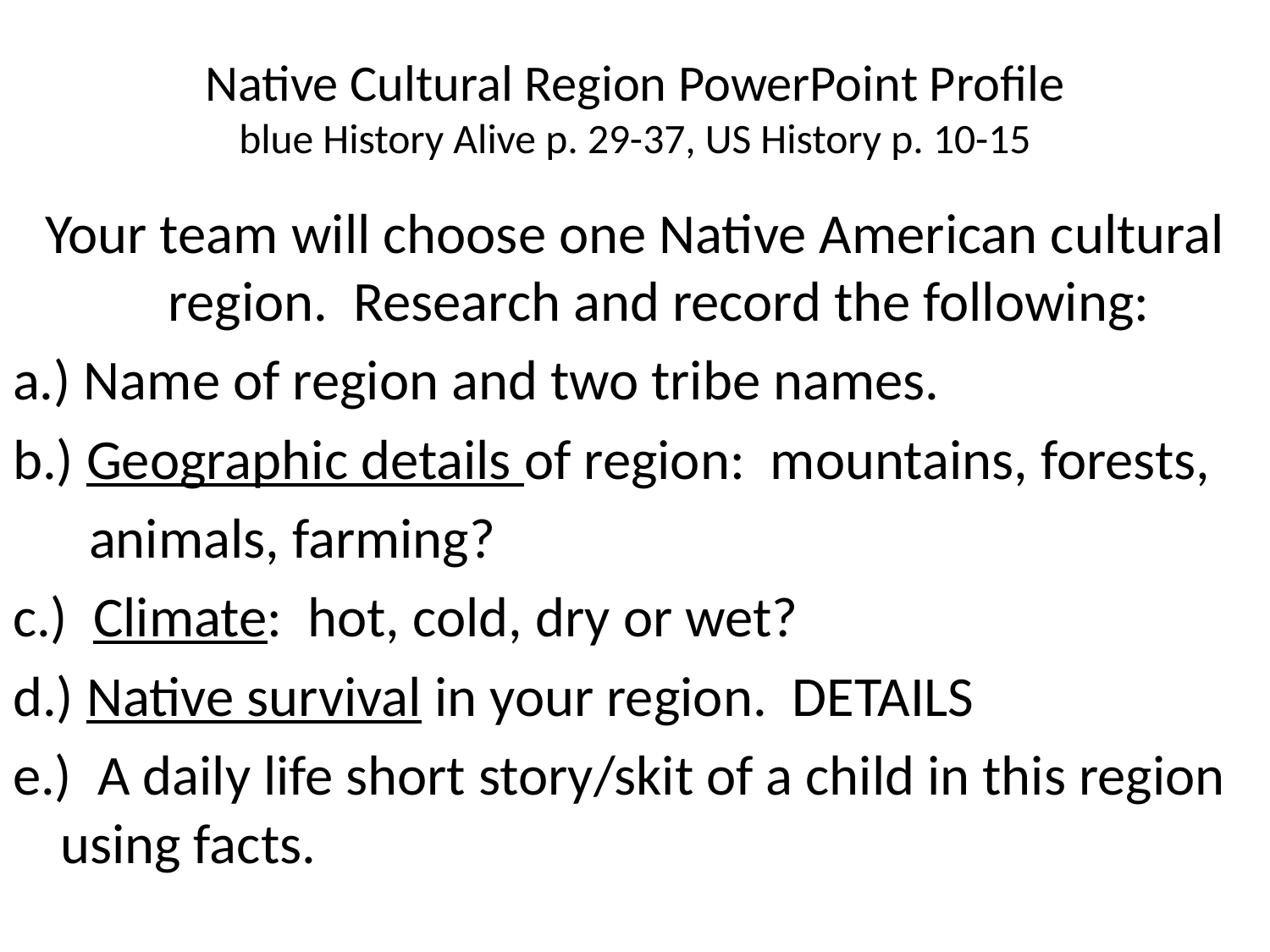

# Native Cultural Region PowerPoint Profile blue History Alive p. 29-37, US History p. 10-15
Your team will choose one Native American cultural region.  Research and record the following:
a.) Name of region and two tribe names.
b.) Geographic details of region:  mountains, forests,
      animals, farming?
c.)  Climate:  hot, cold, dry or wet?
d.) Native survival in your region.  DETAILS
e.)  A daily life short story/skit of a child in this region using facts.